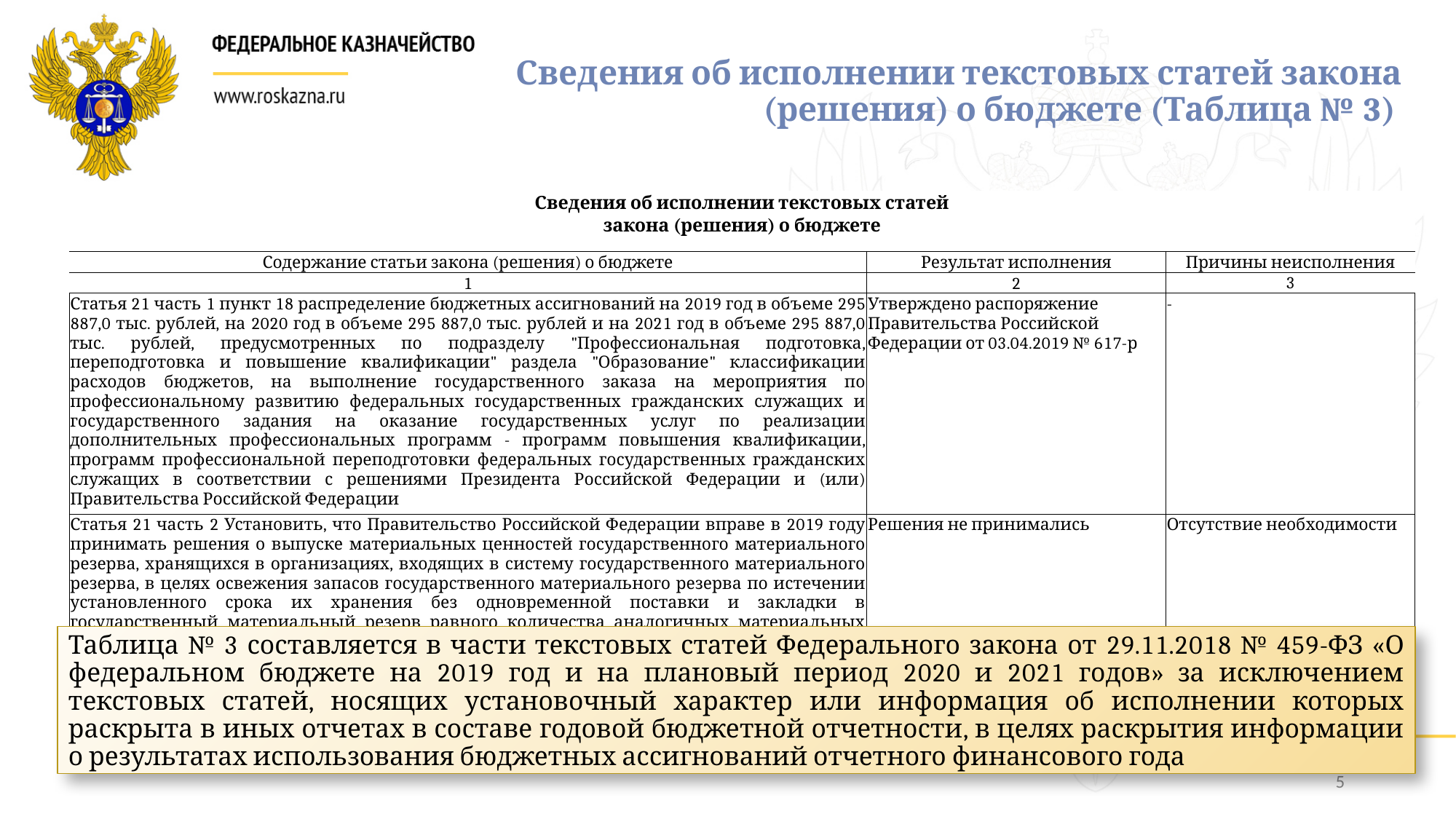

# Сведения об исполнении текстовых статей закона (решения) о бюджете (Таблица № 3)
| Сведения об исполнении текстовых статей |  |  |
| --- | --- | --- |
| закона (решения) о бюджете |  |  |
|  |  |  |
| Содержание статьи закона (решения) о бюджете | Результат исполнения | Причины неисполнения |
| 1 | 2 | 3 |
| Статья 21 часть 1 пункт 18 распределение бюджетных ассигнований на 2019 год в объеме 295 887,0 тыс. рублей, на 2020 год в объеме 295 887,0 тыс. рублей и на 2021 год в объеме 295 887,0 тыс. рублей, предусмотренных по подразделу "Профессиональная подготовка, переподготовка и повышение квалификации" раздела "Образование" классификации расходов бюджетов, на выполнение государственного заказа на мероприятия по профессиональному развитию федеральных государственных гражданских служащих и государственного задания на оказание государственных услуг по реализации дополнительных профессиональных программ - программ повышения квалификации, программ профессиональной переподготовки федеральных государственных гражданских служащих в соответствии с решениями Президента Российской Федерации и (или) Правительства Российской Федерации | Утверждено распоряжение Правительства Российской Федерации от 03.04.2019 № 617-р | - |
| Статья 21 часть 2 Установить, что Правительство Российской Федерации вправе в 2019 году принимать решения о выпуске материальных ценностей государственного материального резерва, хранящихся в организациях, входящих в систему государственного материального резерва, в целях освежения запасов государственного материального резерва по истечении установленного срока их хранения без одновременной поставки и закладки в государственный материальный резерв равного количества аналогичных материальных ценностей с восполнением в последующие годы | Решения не принимались | Отсутствие необходимости |
Таблица № 3 составляется в части текстовых статей Федерального закона от 29.11.2018 № 459-ФЗ «О федеральном бюджете на 2019 год и на плановый период 2020 и 2021 годов» за исключением текстовых статей, носящих установочный характер или информация об исполнении которых раскрыта в иных отчетах в составе годовой бюджетной отчетности, в целях раскрытия информации о результатах использования бюджетных ассигнований отчетного финансового года
5